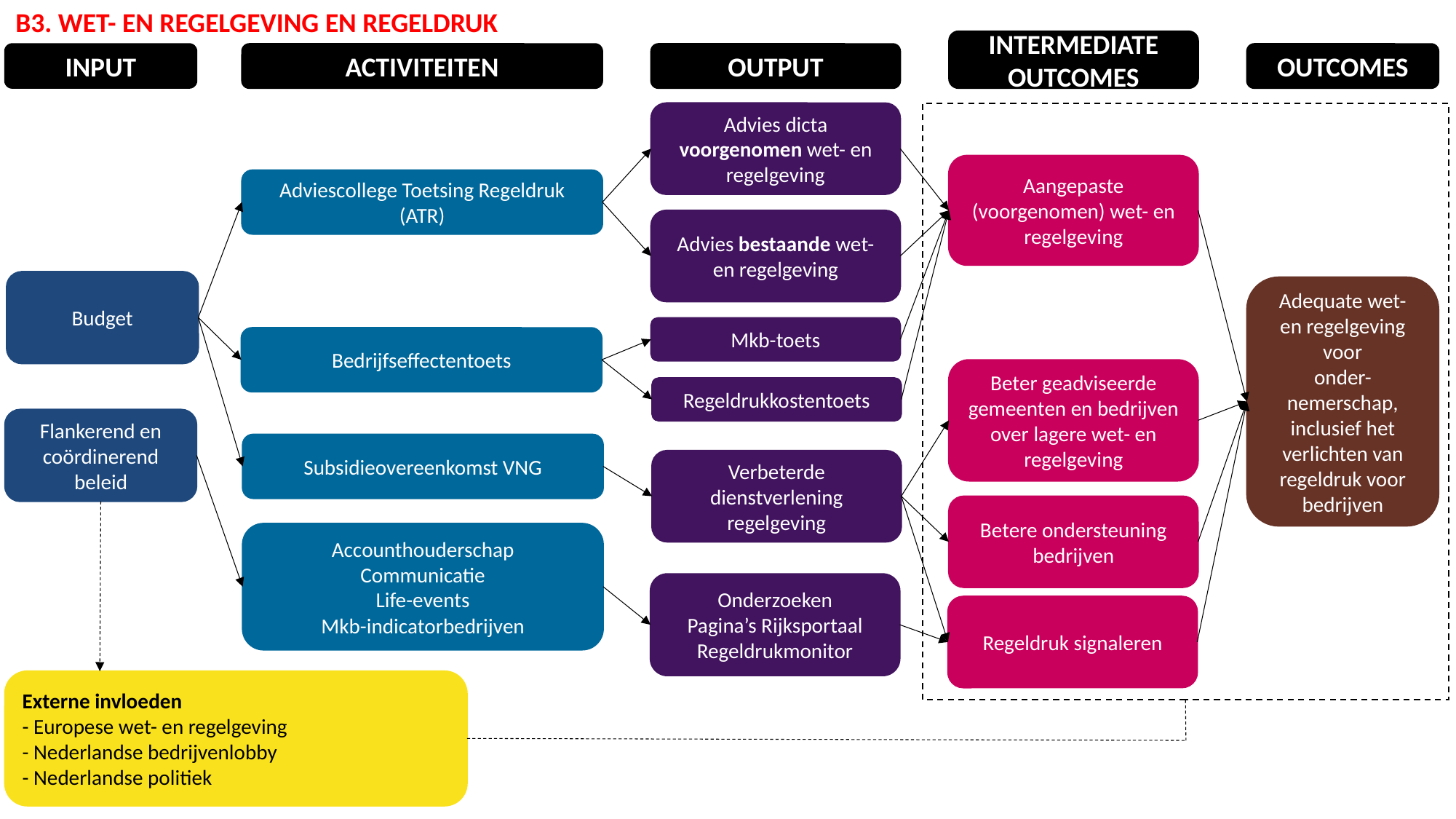

B3. WET- EN REGELGEVING EN REGELDRUK
INTERMEDIATE OUTCOMES
INPUT
ACTIVITEITEN
OUTPUT
OUTCOMES
Advies dicta voorgenomen wet- en regelgeving

Aangepaste (voorgenomen) wet- en regelgeving
Adviescollege Toetsing Regeldruk (ATR)
Advies bestaande wet- en regelgeving
Budget
Adequate wet- en regelgeving voor
onder-nemerschap, inclusief het verlichten van regeldruk voor bedrijven
Mkb-toets
Bedrijfseffectentoets
Beter geadviseerde gemeenten en bedrijven over lagere wet- en regelgeving
Regeldrukkostentoets
Flankerend en coördinerend beleid
Subsidieovereenkomst VNG
Verbeterde dienstverlening regelgeving
Betere ondersteuning bedrijven
Accounthouderschap
Communicatie
Life-events
Mkb-indicatorbedrijven
Onderzoeken
Pagina’s Rijksportaal
Regeldrukmonitor
Regeldruk signaleren
Externe invloeden
- Europese wet- en regelgeving
- Nederlandse bedrijvenlobby
- Nederlandse politiek